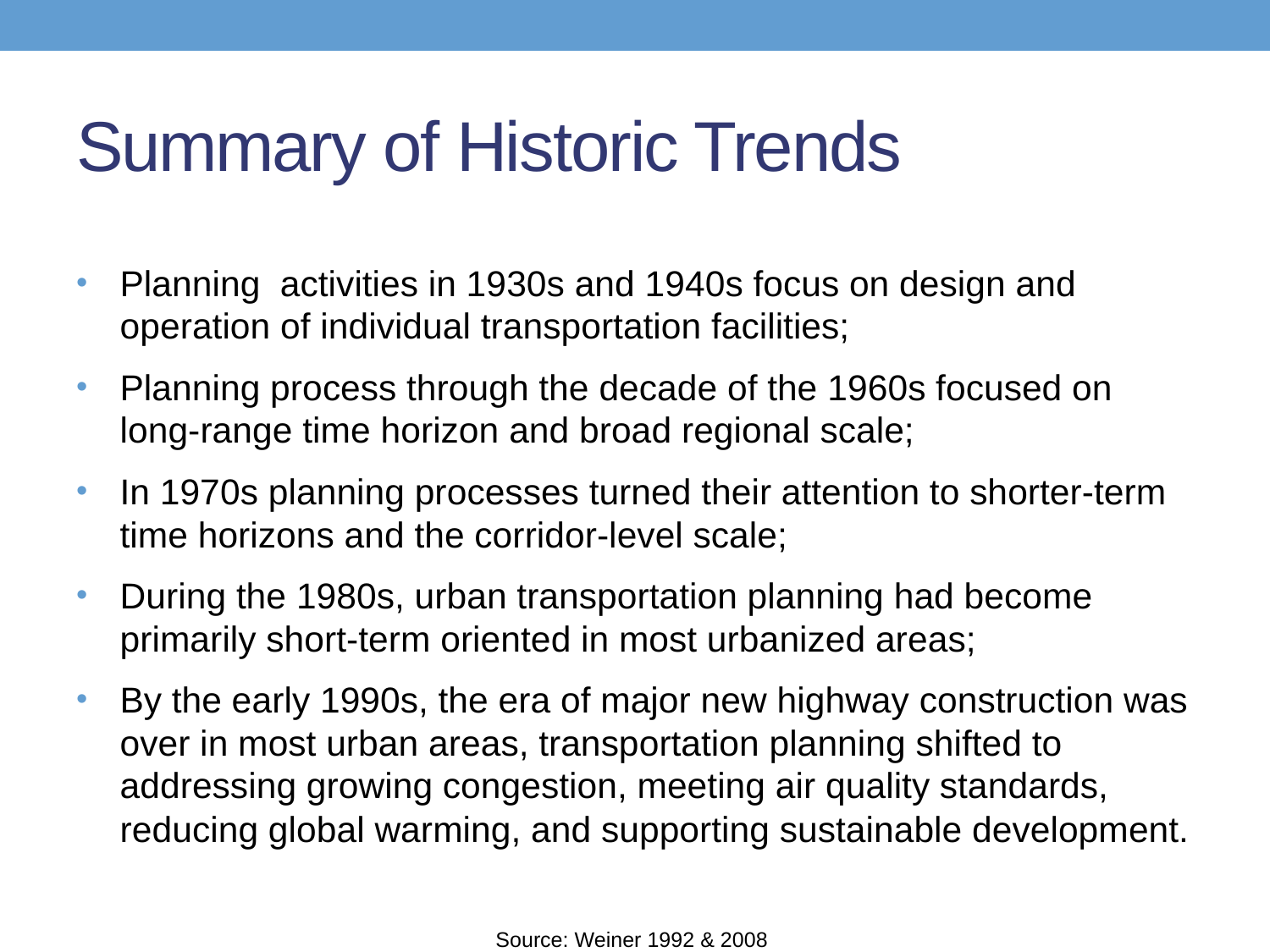

# Summary of Historic Trends
Planning  activities in 1930s and 1940s focus on design and operation of individual transportation facilities;
Planning process through the decade of the 1960s focused on long-range time horizon and broad regional scale;
In 1970s planning processes turned their attention to shorter-term time horizons and the corridor-level scale;
During the 1980s, urban transportation planning had become primarily short-term oriented in most urbanized areas;
By the early 1990s, the era of major new highway construction was over in most urban areas, transportation planning shifted to addressing growing congestion, meeting air quality standards, reducing global warming, and supporting sustainable development.

Source: Weiner 1992 & 2008